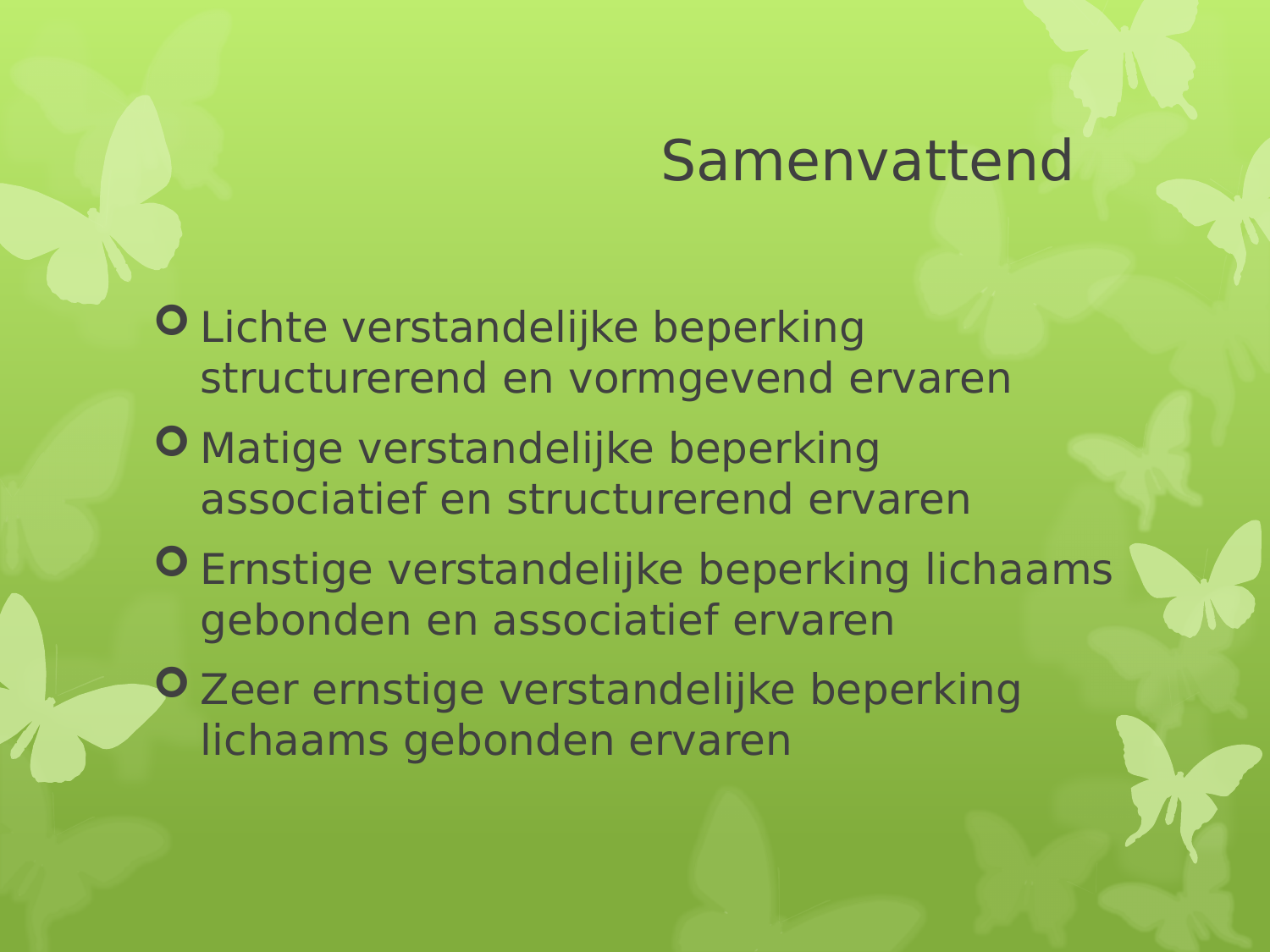

# Samenvattend
Lichte verstandelijke beperking structurerend en vormgevend ervaren
Matige verstandelijke beperking associatief en structurerend ervaren
Ernstige verstandelijke beperking lichaams gebonden en associatief ervaren
Zeer ernstige verstandelijke beperking lichaams gebonden ervaren